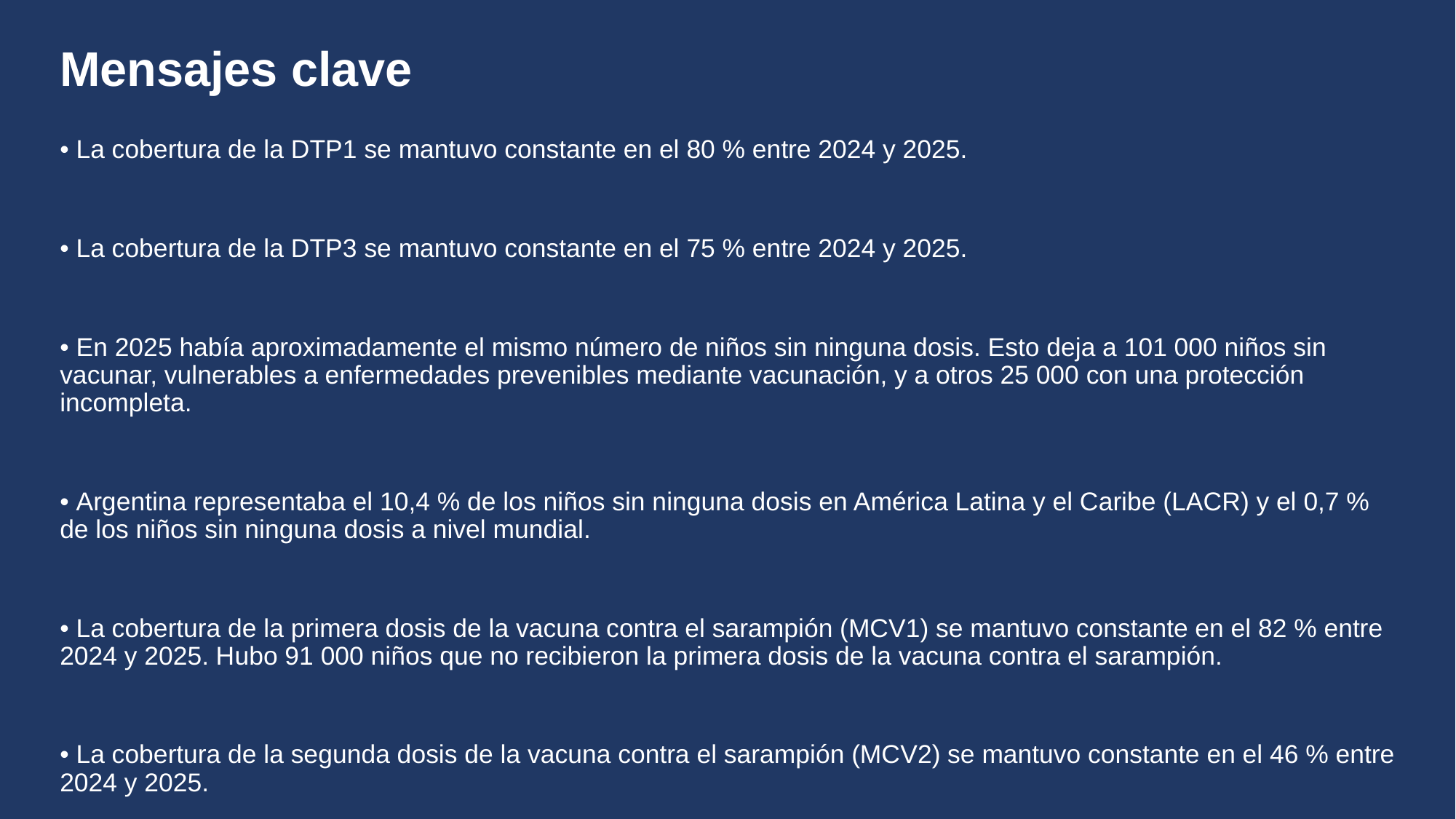

# Mensajes clave
• La cobertura de la DTP1 se mantuvo constante en el 80 % entre 2024 y 2025.

• La cobertura de la DTP3 se mantuvo constante en el 75 % entre 2024 y 2025.

• En 2025 había aproximadamente el mismo número de niños sin ninguna dosis. Esto deja a 101 000 niños sin vacunar, vulnerables a enfermedades prevenibles mediante vacunación, y a otros 25 000 con una protección incompleta.

• Argentina representaba el 10,4 % de los niños sin ninguna dosis en América Latina y el Caribe (LACR) y el 0,7 % de los niños sin ninguna dosis a nivel mundial.

• La cobertura de la primera dosis de la vacuna contra el sarampión (MCV1) se mantuvo constante en el 82 % entre 2024 y 2025. Hubo 91 000 niños que no recibieron la primera dosis de la vacuna contra el sarampión.

• La cobertura de la segunda dosis de la vacuna contra el sarampión (MCV2) se mantuvo constante en el 46 % entre 2024 y 2025.

• La cobertura de la última dosis de la vacuna contra el VPH (HPVc) entre las niñas aumentó del 55 % al 61 % en 2025 gracias a la mejora en el rendimiento del programa.